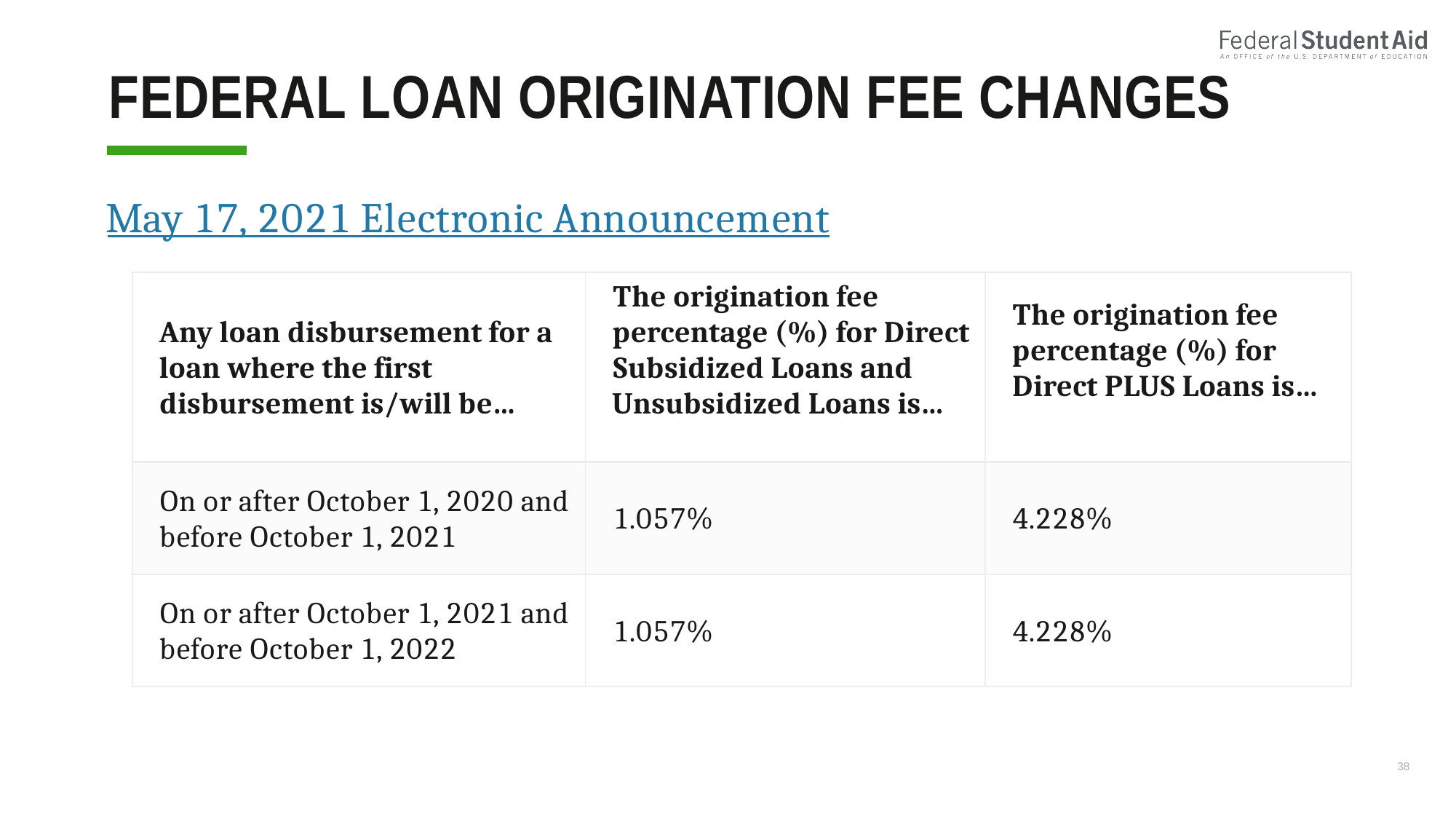

# Federal Loan Origination fee changes
May 17, 2021 Electronic Announcement

| Any loan disbursement for a loan where the first disbursement is/will be… | The origination fee percentage (%) for Direct Subsidized Loans and Unsubsidized Loans is… | The origination fee percentage (%) for Direct PLUS Loans is… |
| --- | --- | --- |
| On or after October 1, 2020 and before October 1, 2021 | 1.057% | 4.228% |
| On or after October 1, 2021 and before October 1, 2022 | 1.057% | 4.228% |
38